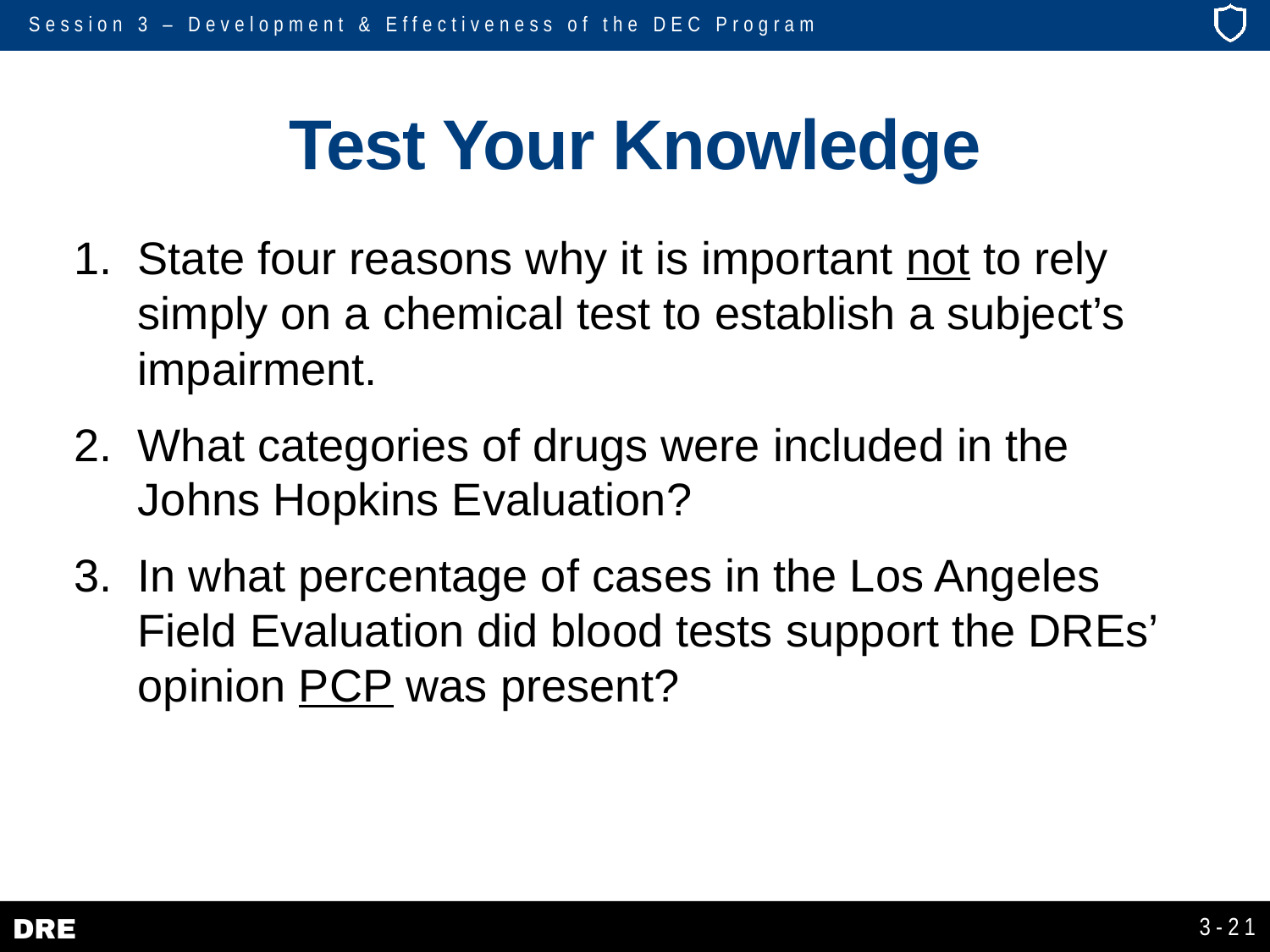

# Test Your Knowledge
State four reasons why it is important not to rely simply on a chemical test to establish a subject’s impairment.
What categories of drugs were included in the Johns Hopkins Evaluation?
In what percentage of cases in the Los Angeles Field Evaluation did blood tests support the DREs’ opinion PCP was present?
3-21